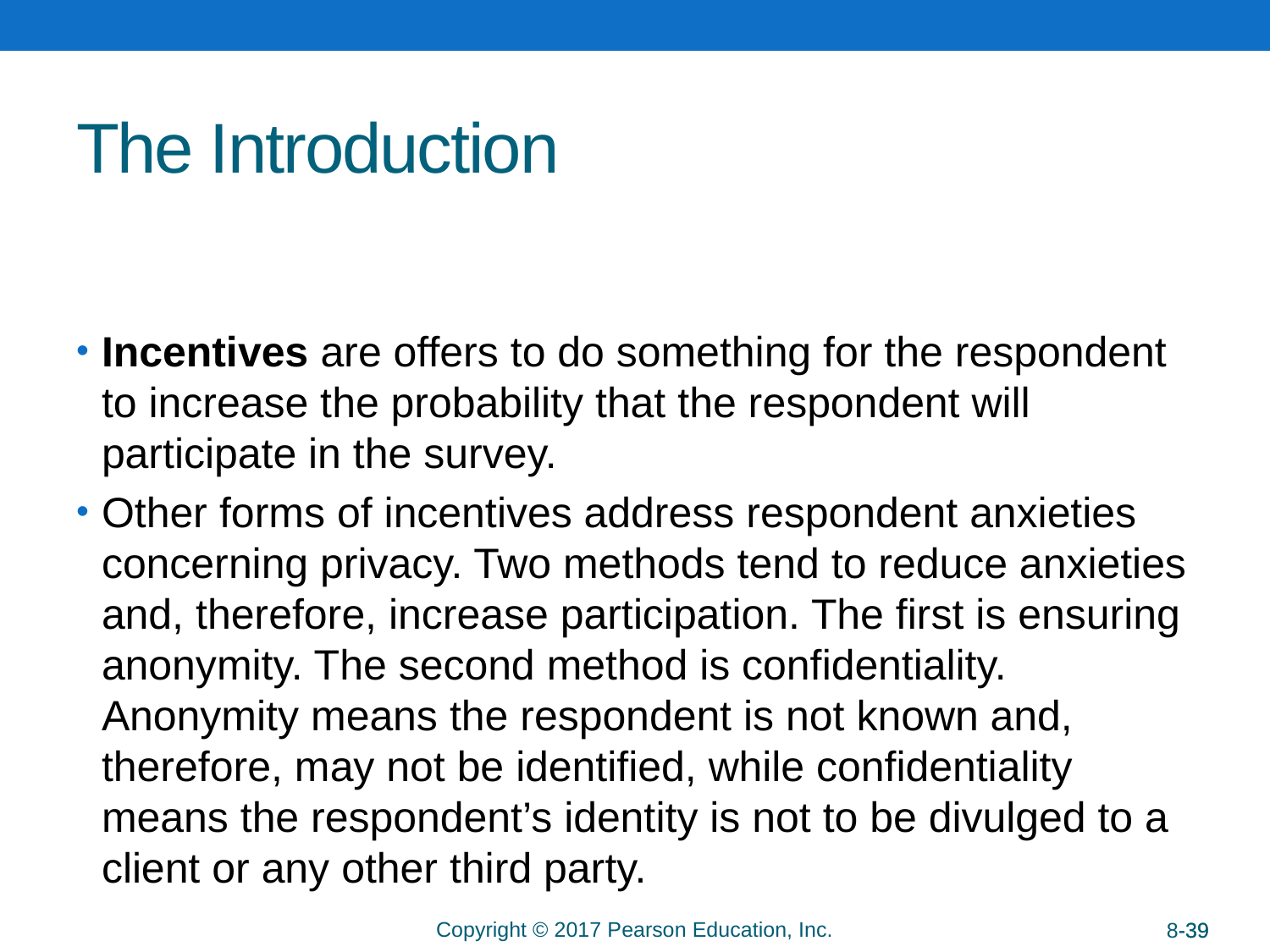

# The Introduction
Incentives are offers to do something for the respondent to increase the probability that the respondent will participate in the survey.
Other forms of incentives address respondent anxieties concerning privacy. Two methods tend to reduce anxieties and, therefore, increase participation. The first is ensuring anonymity. The second method is confidentiality.  Anonymity means the respondent is not known and, therefore, may not be identified, while confidentiality means the respondent’s identity is not to be divulged to a client or any other third party.